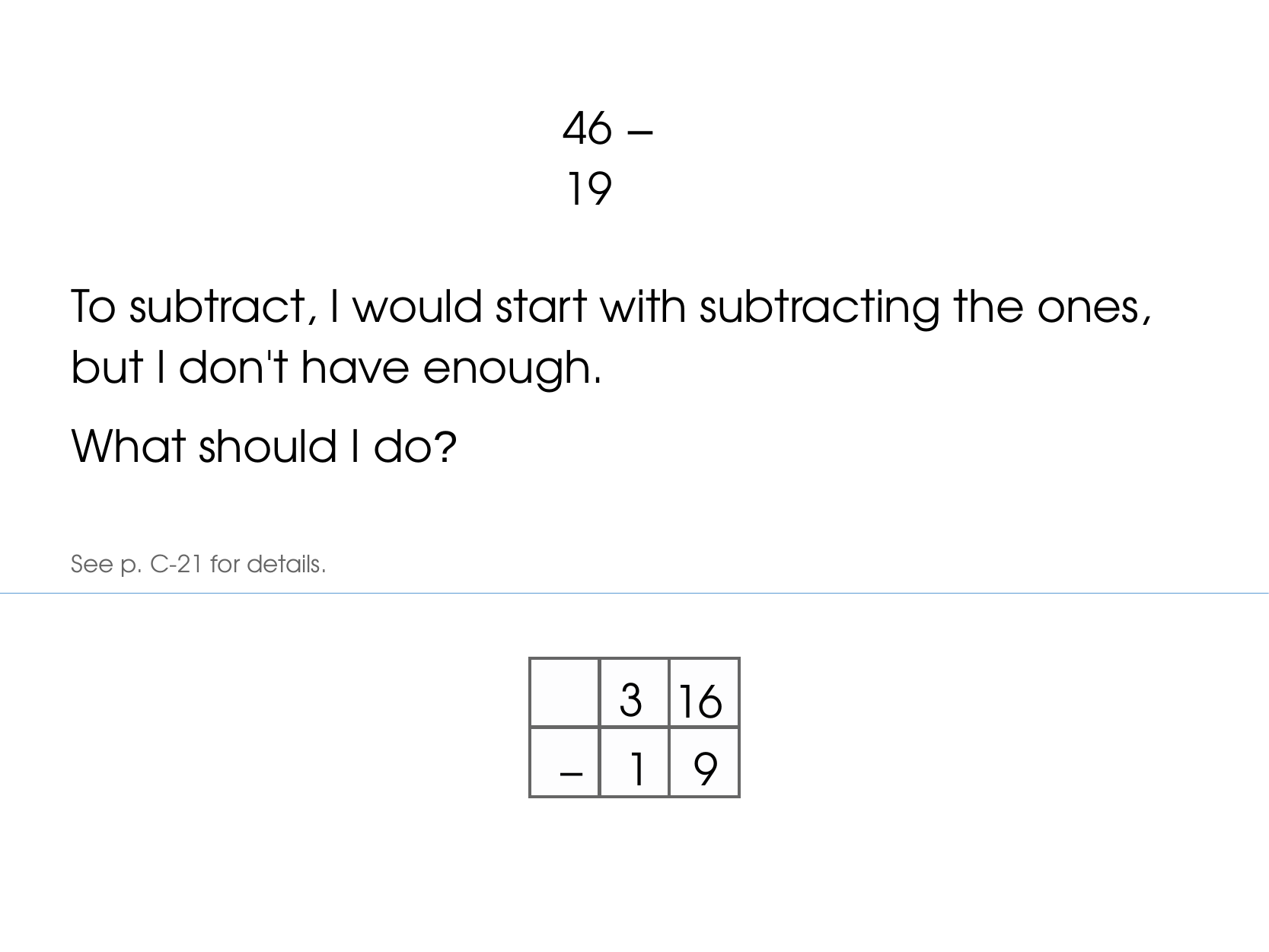

46 − 19
To subtract, I would start with subtracting the ones, but I don't have enough.
What should I do?
See p. C-21 for details.

3
16

1
9
–